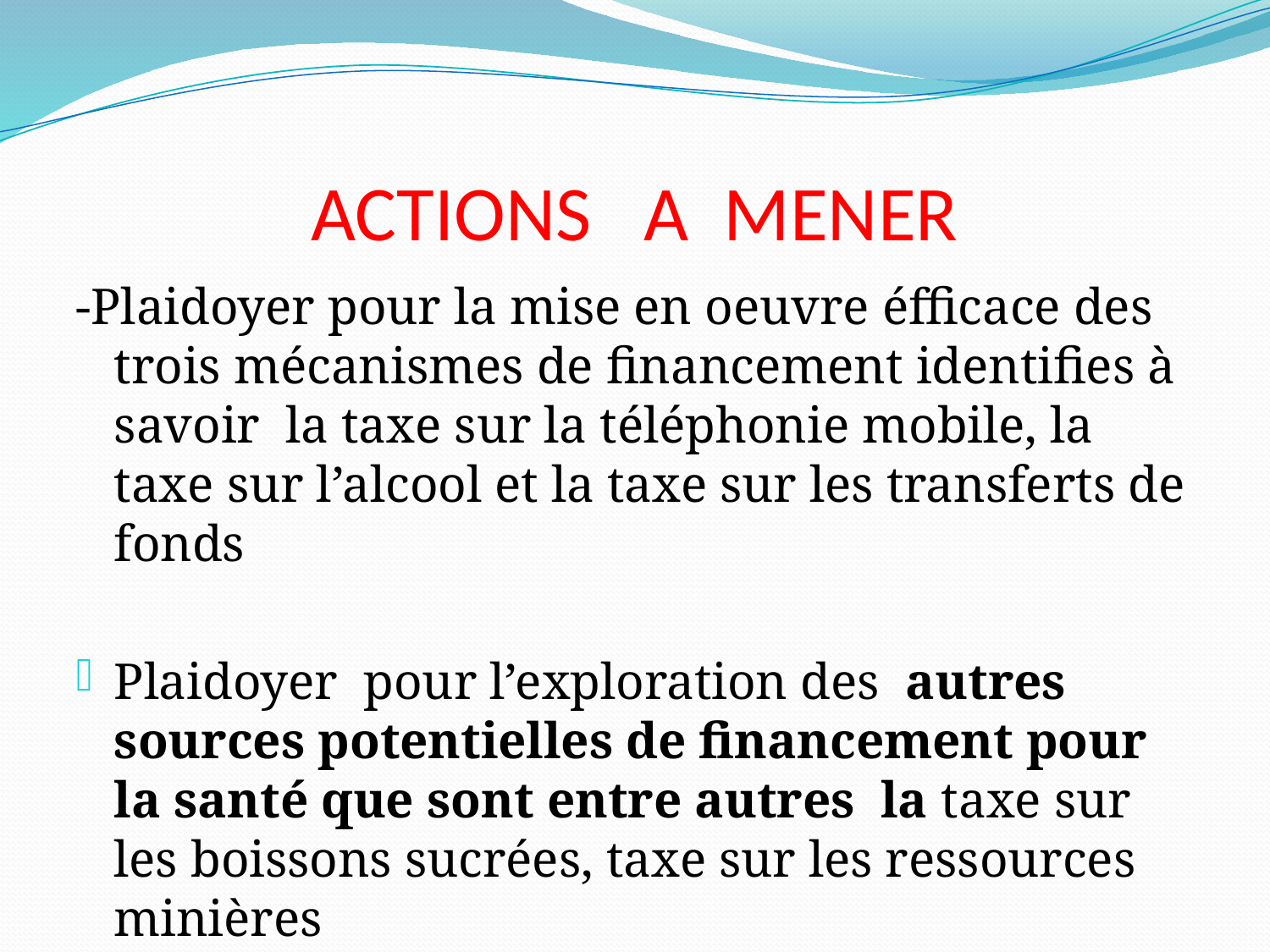

# ACTIONS   A  MENER
-Plaidoyer pour la mise en oeuvre éfficace des trois mécanismes de financement identifies à savoir  la taxe sur la téléphonie mobile, la taxe sur l’alcool et la taxe sur les transferts de fonds

Plaidoyer  pour l’exploration des  autres sources potentielles de financement pour la santé que sont entre autres  la taxe sur les boissons sucrées, taxe sur les ressources minières